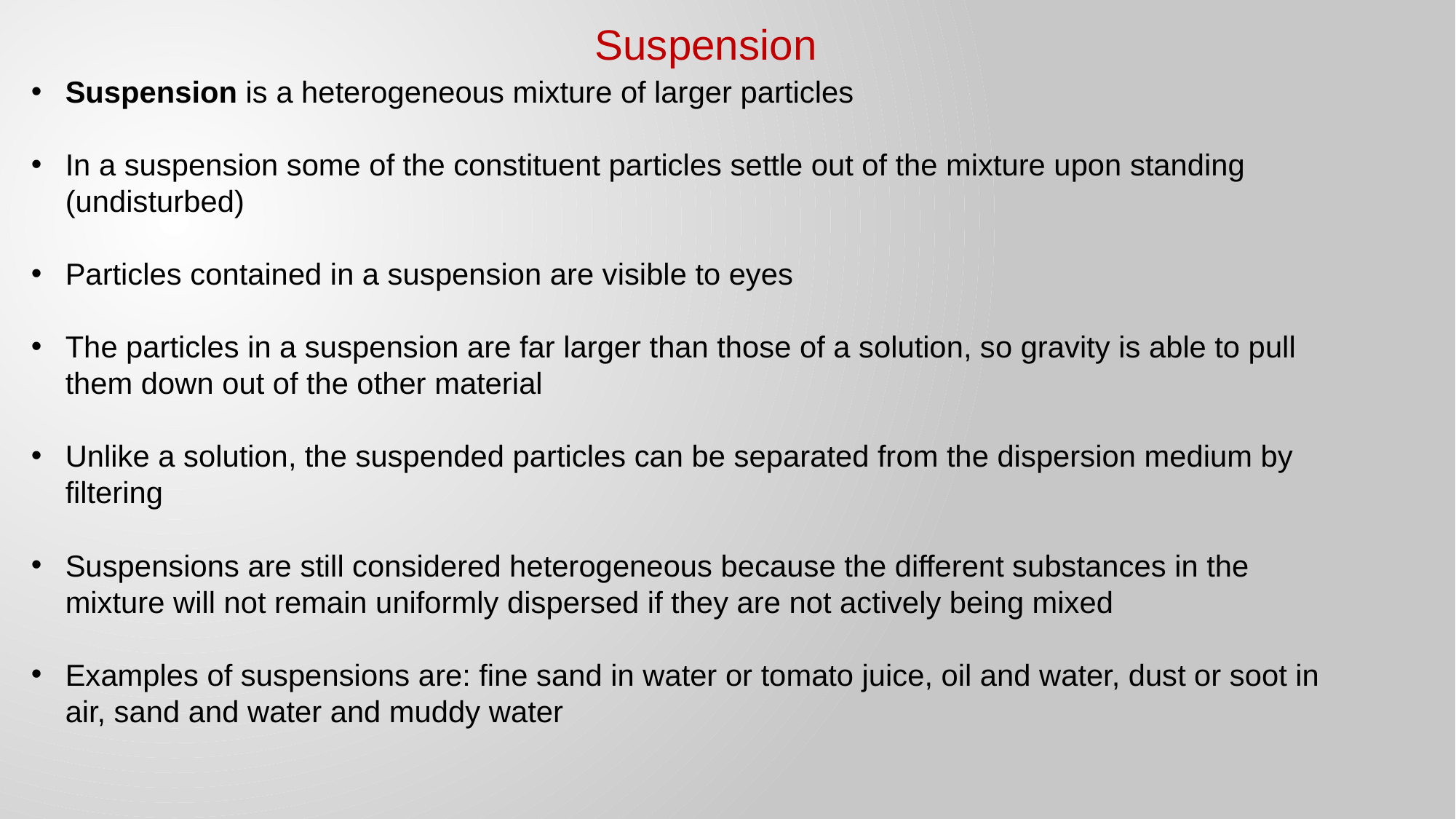

Suspension
Suspension is a heterogeneous mixture of larger particles

In a suspension some of the constituent particles settle out of the mixture upon standing (undisturbed)

Particles contained in a suspension are visible to eyes

The particles in a suspension are far larger than those of a solution, so gravity is able to pull them down out of the other material

Unlike a solution, the suspended particles can be separated from the dispersion medium by filtering

Suspensions are still considered heterogeneous because the different substances in the mixture will not remain uniformly dispersed if they are not actively being mixed

Examples of suspensions are: fine sand in water or tomato juice, oil and water, dust or soot in air, sand and water and muddy water